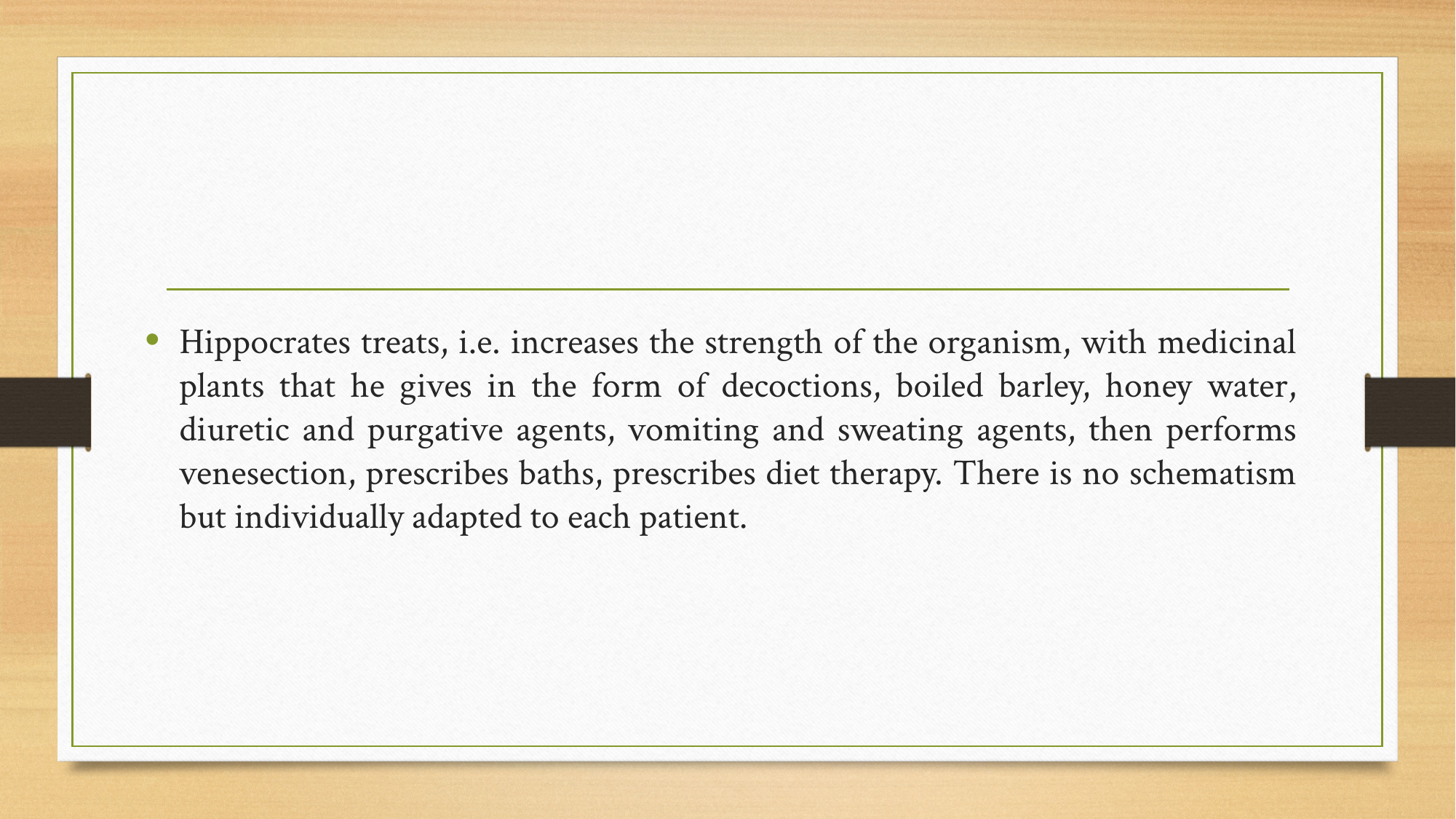

Hippocrates treats, i.e. increases the strength of the organism, with medicinal plants that he gives in the form of decoctions, boiled barley, honey water, diuretic and purgative agents, vomiting and sweating agents, then performs venesection, prescribes baths, prescribes diet therapy. There is no schematism but individually adapted to each patient.